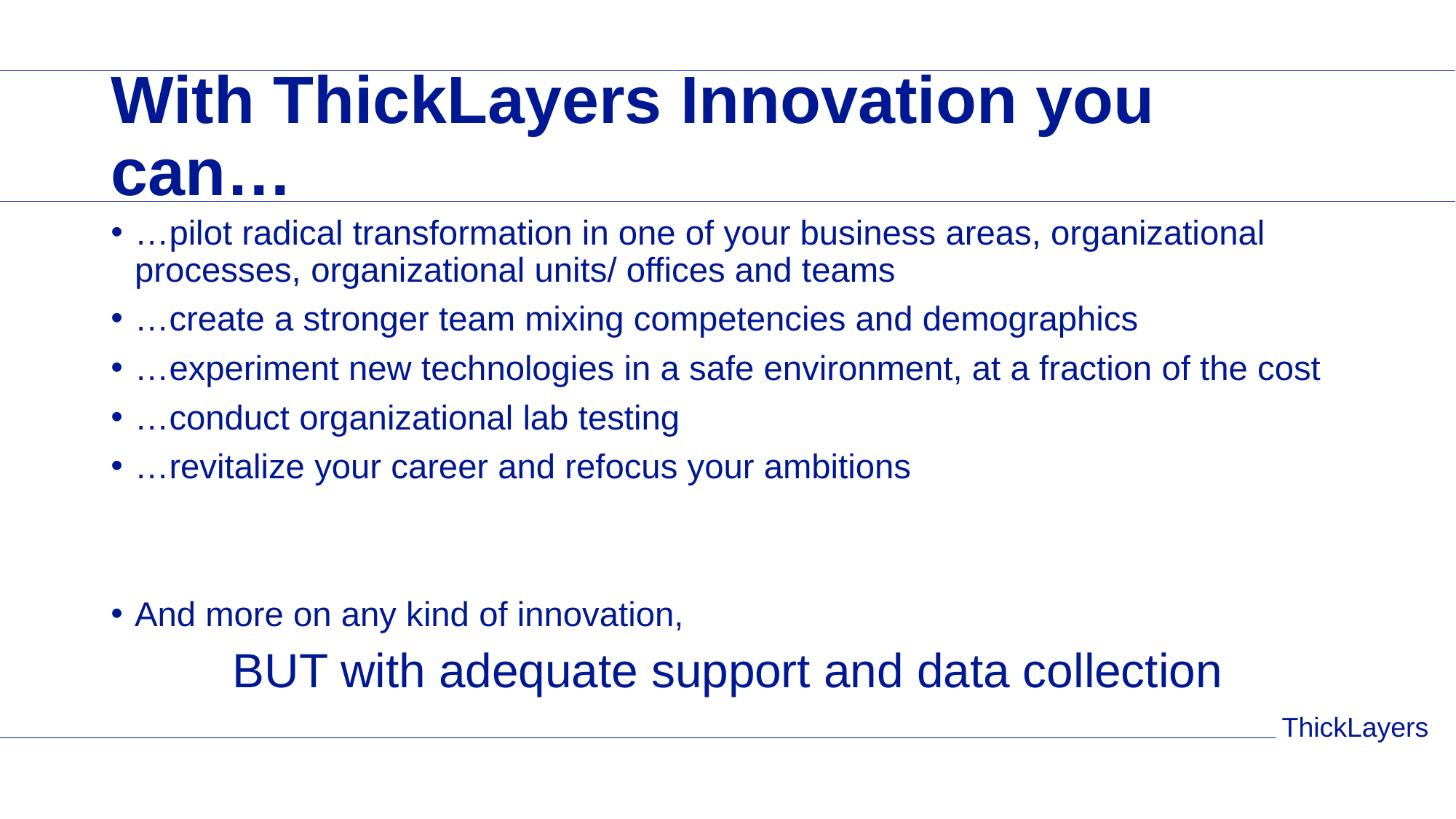

# With ThickLayers Innovation you can…
…pilot radical transformation in one of your business areas, organizational processes, organizational units/ offices and teams
…create a stronger team mixing competencies and demographics
…experiment new technologies in a safe environment, at a fraction of the cost
…conduct organizational lab testing
…revitalize your career and refocus your ambitions

And more on any kind of innovation,
BUT with adequate support and data collection